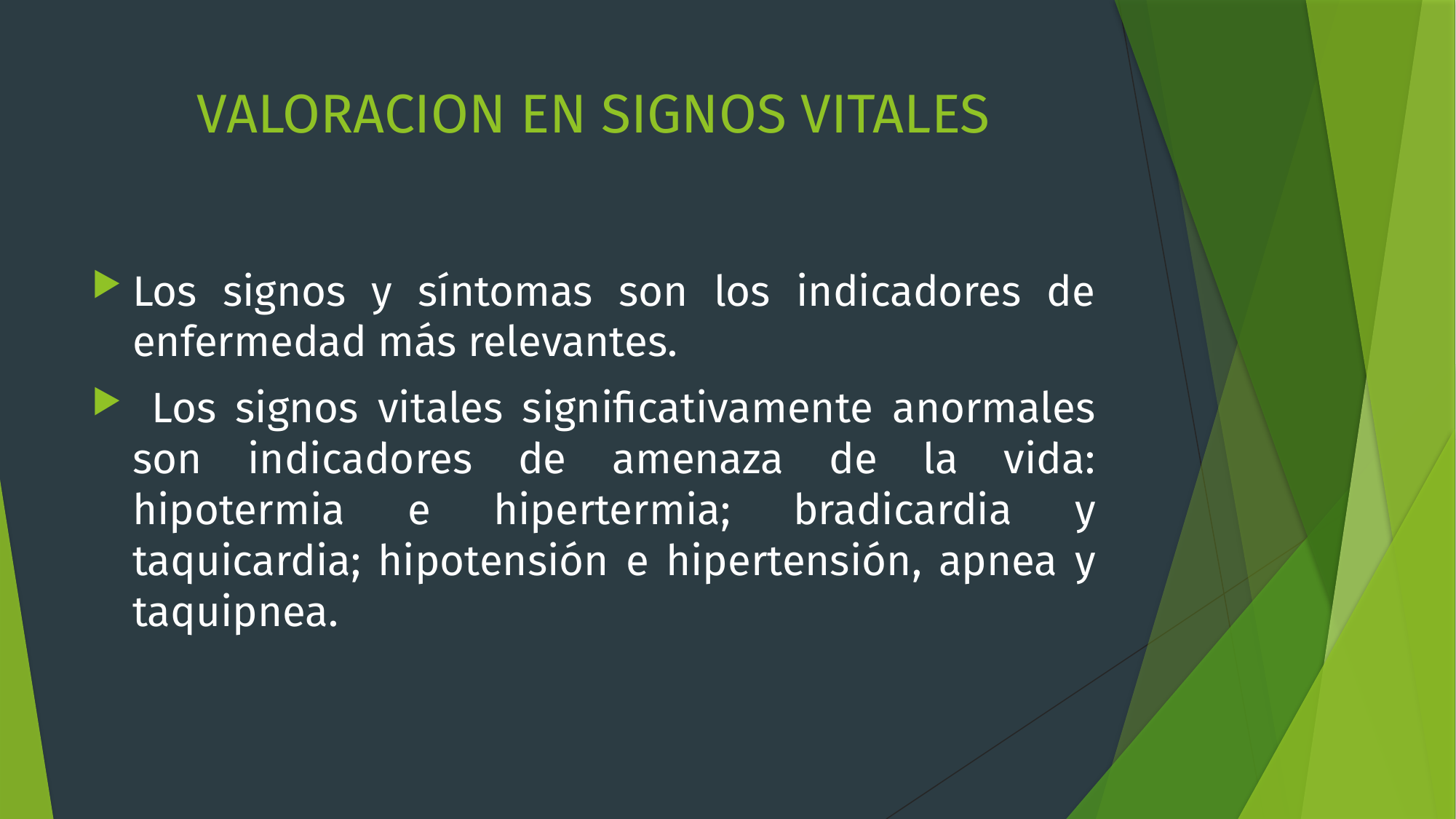

# VALORACION EN SIGNOS VITALES
Los signos y síntomas son los indicadores de enfermedad más relevantes.
 Los signos vitales significativamente anormales son indicadores de amenaza de la vida: hipotermia e hipertermia; bradicardia y taquicardia; hipotensión e hipertensión, apnea y taquipnea.